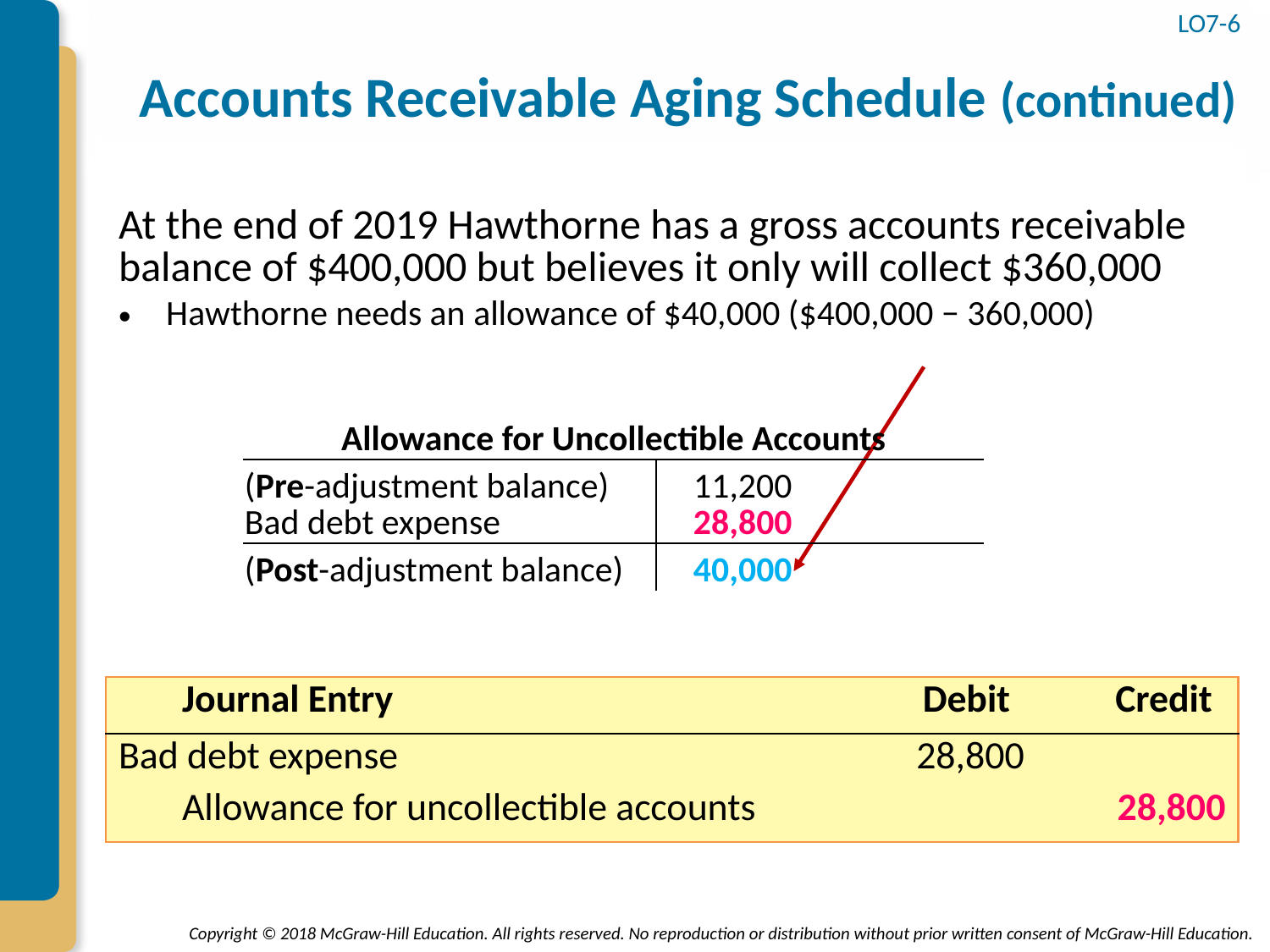

# Accounts Receivable Aging Schedule (continued)
LO7-6
At the end of 2019 Hawthorne has a gross accounts receivable balance of $400,000 but believes it only will collect $360,000
Hawthorne needs an allowance of $40,000 ($400,000 − 360,000)
| Allowance for Uncollectible Accounts |  |  |  |
| --- | --- | --- | --- |
| (Pre-adjustment balance) |  | 11,200 |  |
| Bad debt expense |  | 28,800 |  |
| (Post-adjustment balance) |  | 40,000 |  |
| Journal Entry | Debit | Credit |
| --- | --- | --- |
| Bad debt expense | 28,800 |  |
| Allowance for uncollectible accounts |  | 28,800 |